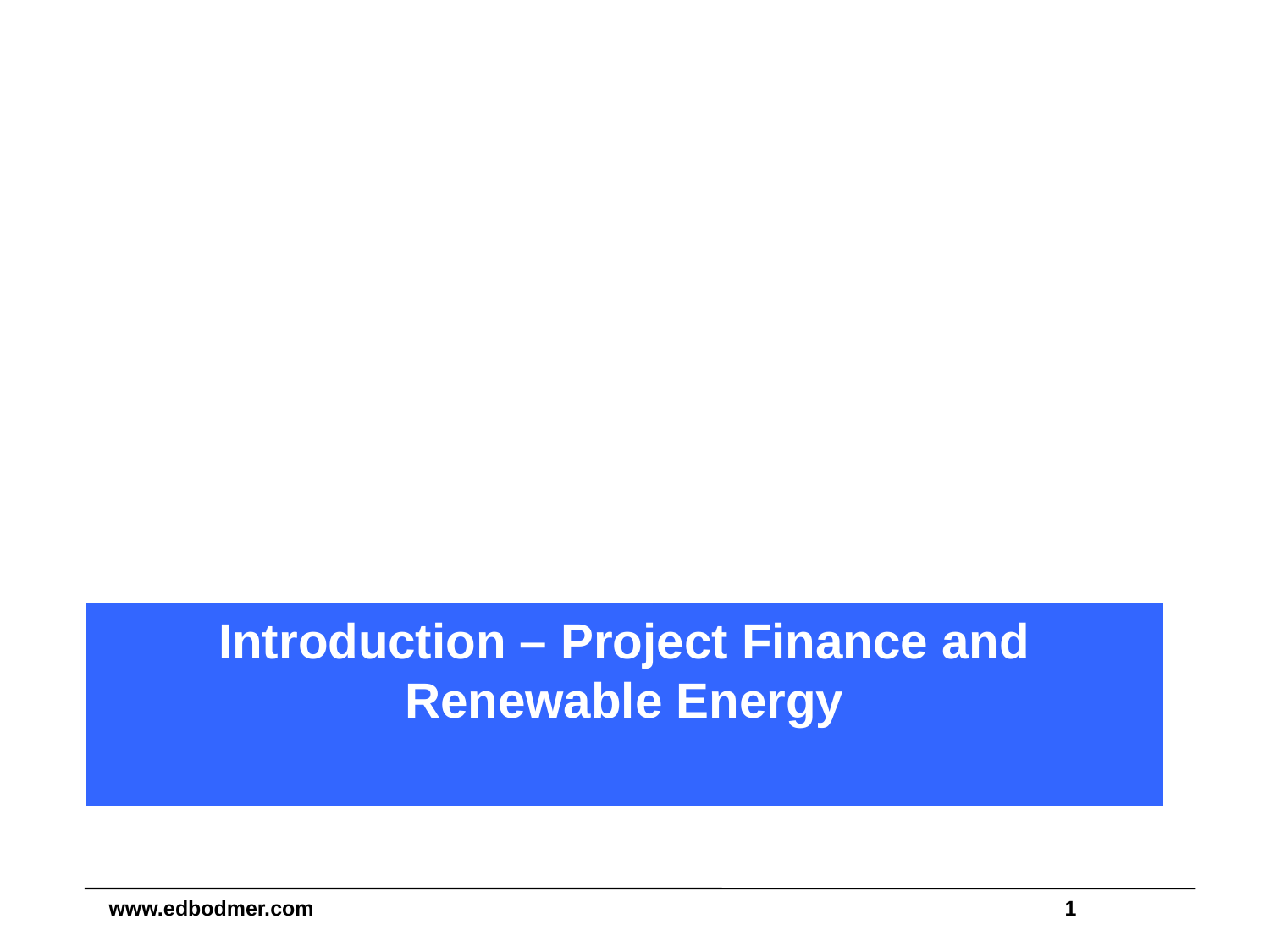

Introduction – Project Finance and Renewable Energy